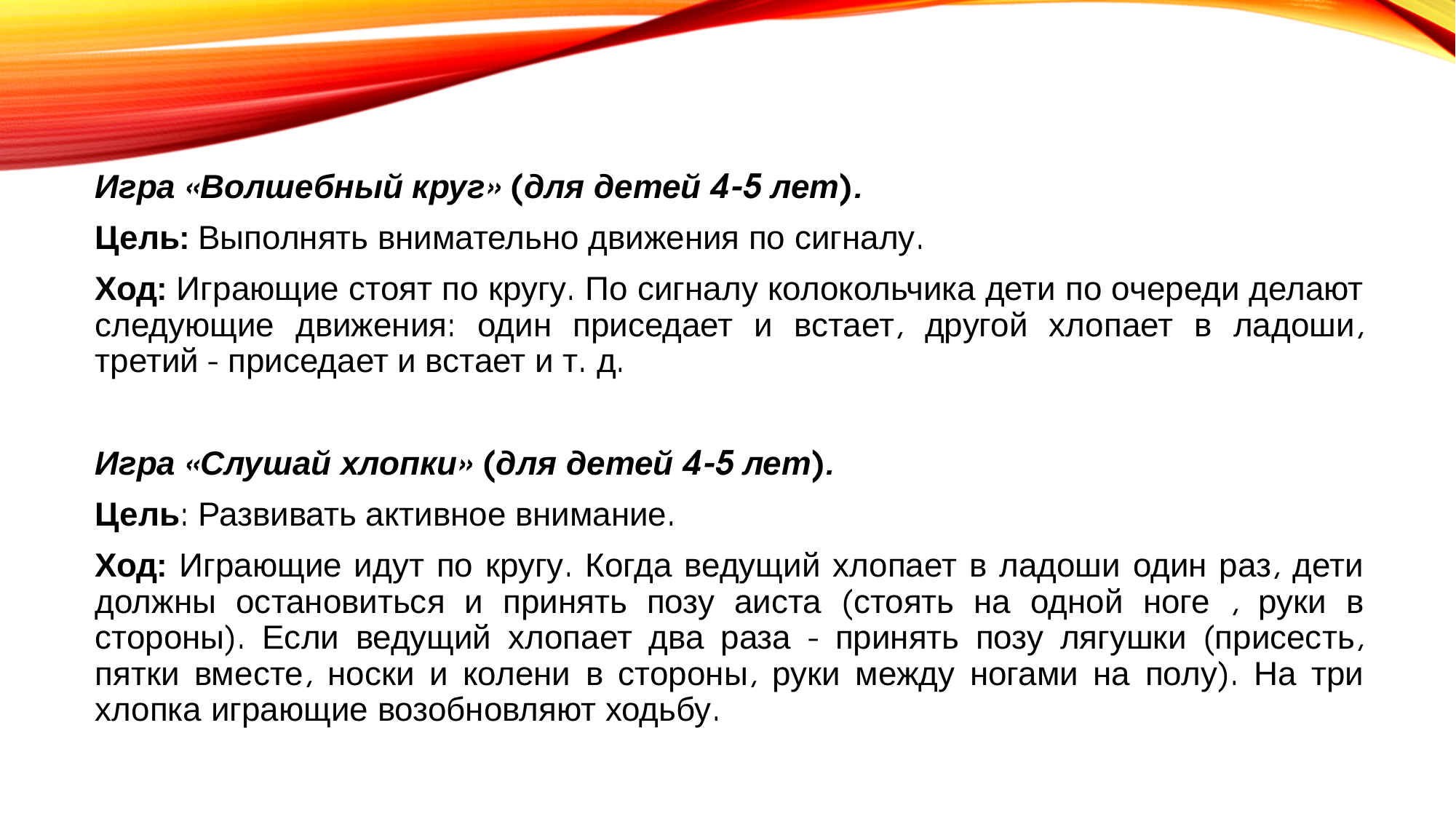

Игра «Волшебный круг» (для детей 4-5 лет).
Цель: Выполнять внимательно движения по сигналу.
Ход: Играющие стоят по кругу. По сигналу колокольчика дети по очереди делают следующие движения: один приседает и встает, другой хлопает в ладоши, третий - приседает и встает и т. д.

Игра «Слушай хлопки» (для детей 4-5 лет).
Цель: Развивать активное внимание.
Ход: Играющие идут по кругу. Когда ведущий хлопает в ладоши один раз, дети должны остановиться и принять позу аиста (стоять на одной ноге , руки в стороны). Если ведущий хлопает два раза - принять позу лягушки (присесть, пятки вместе, носки и колени в стороны, руки между ногами на полу). На три хлопка играющие возобновляют ходьбу.